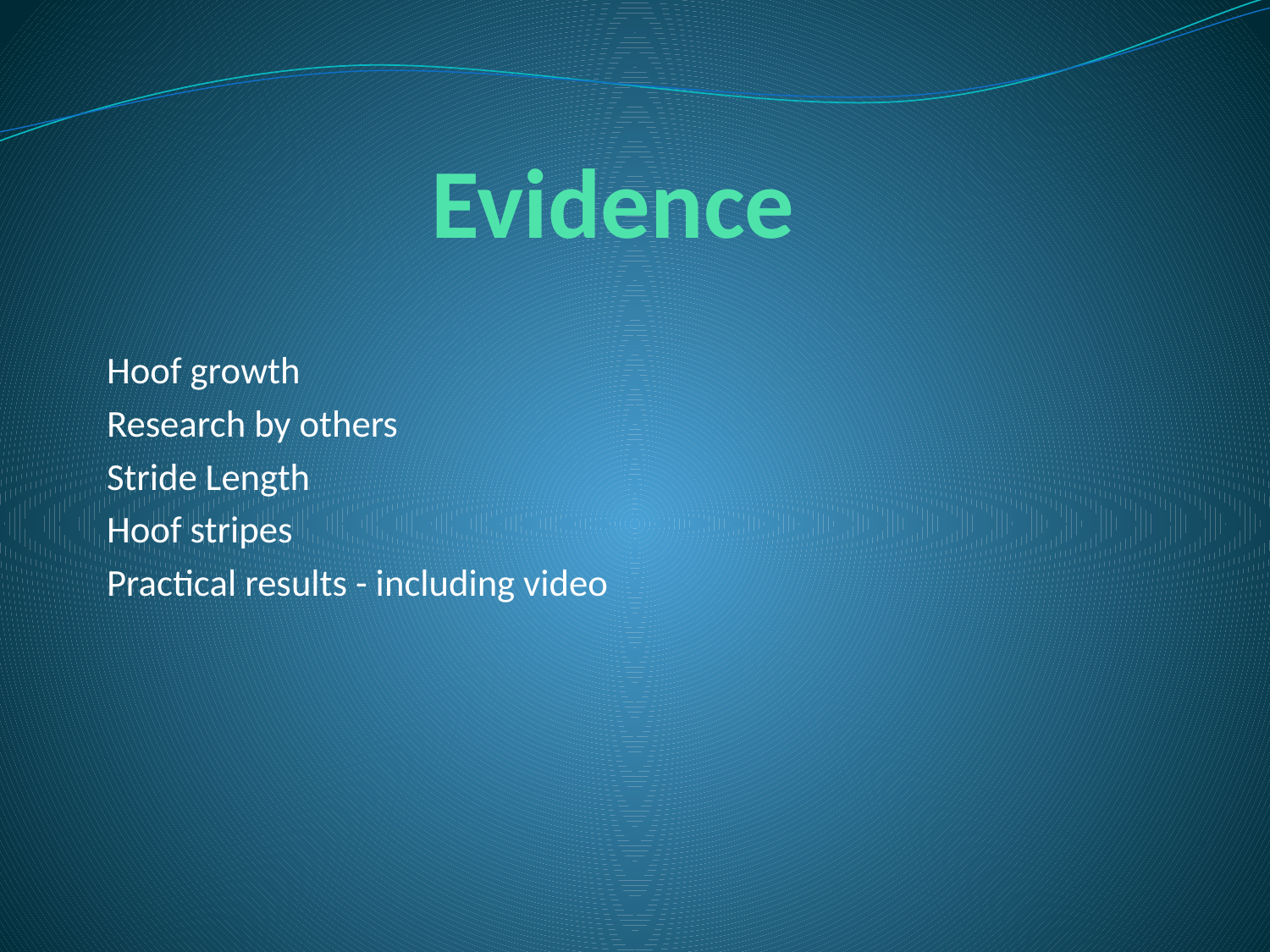

# Evidence
Hoof growth
Research by others
Stride Length
Hoof stripes
Practical results - including video